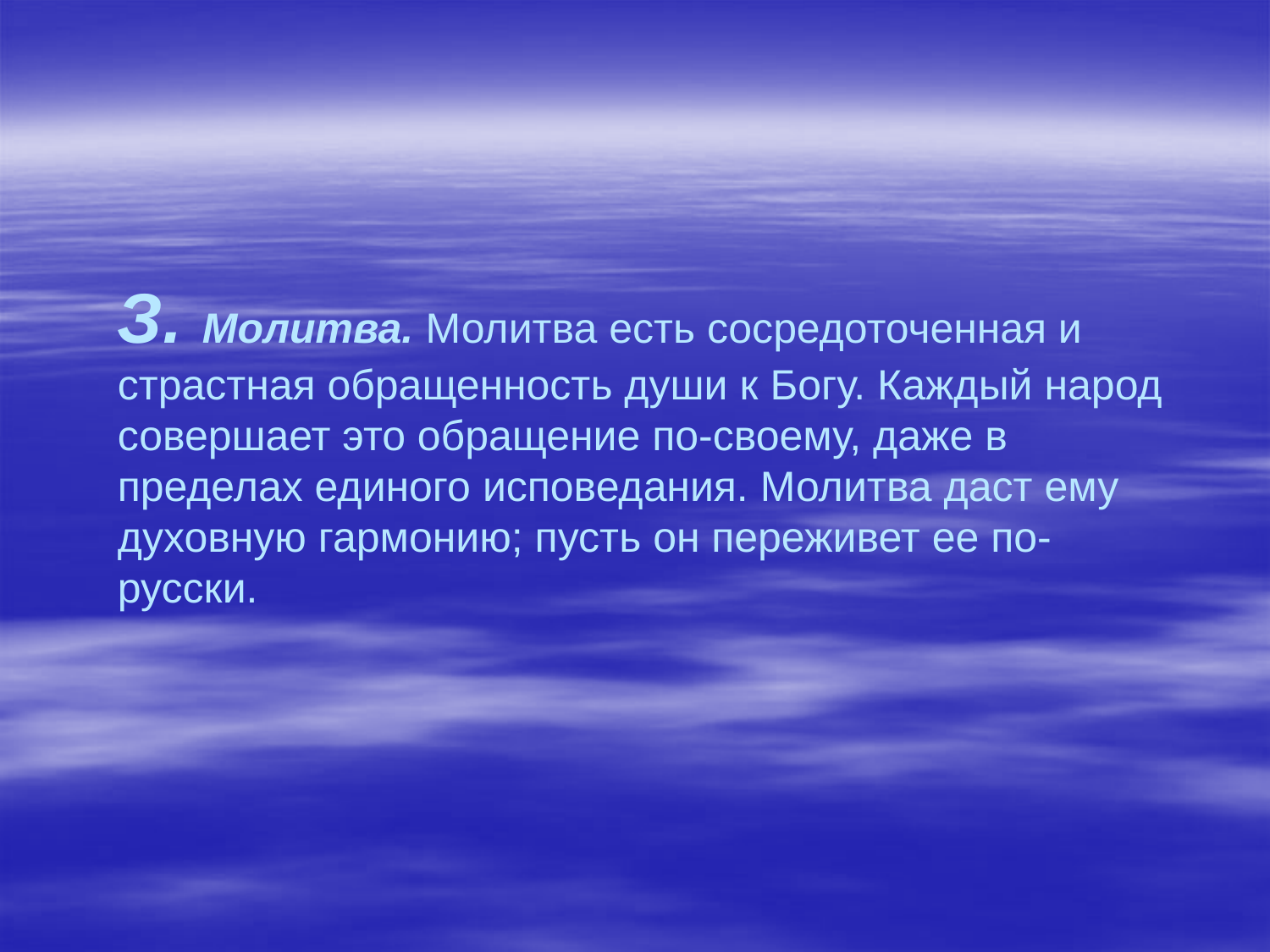

# З. Молитва. Молитва есть сосредоточенная и страстная обращенность души к Богу. Каждый народ совершает это обращение по-своему, даже в пределах единого исповедания. Молитва даст ему духовную гармонию; пусть он переживет ее по-русски.